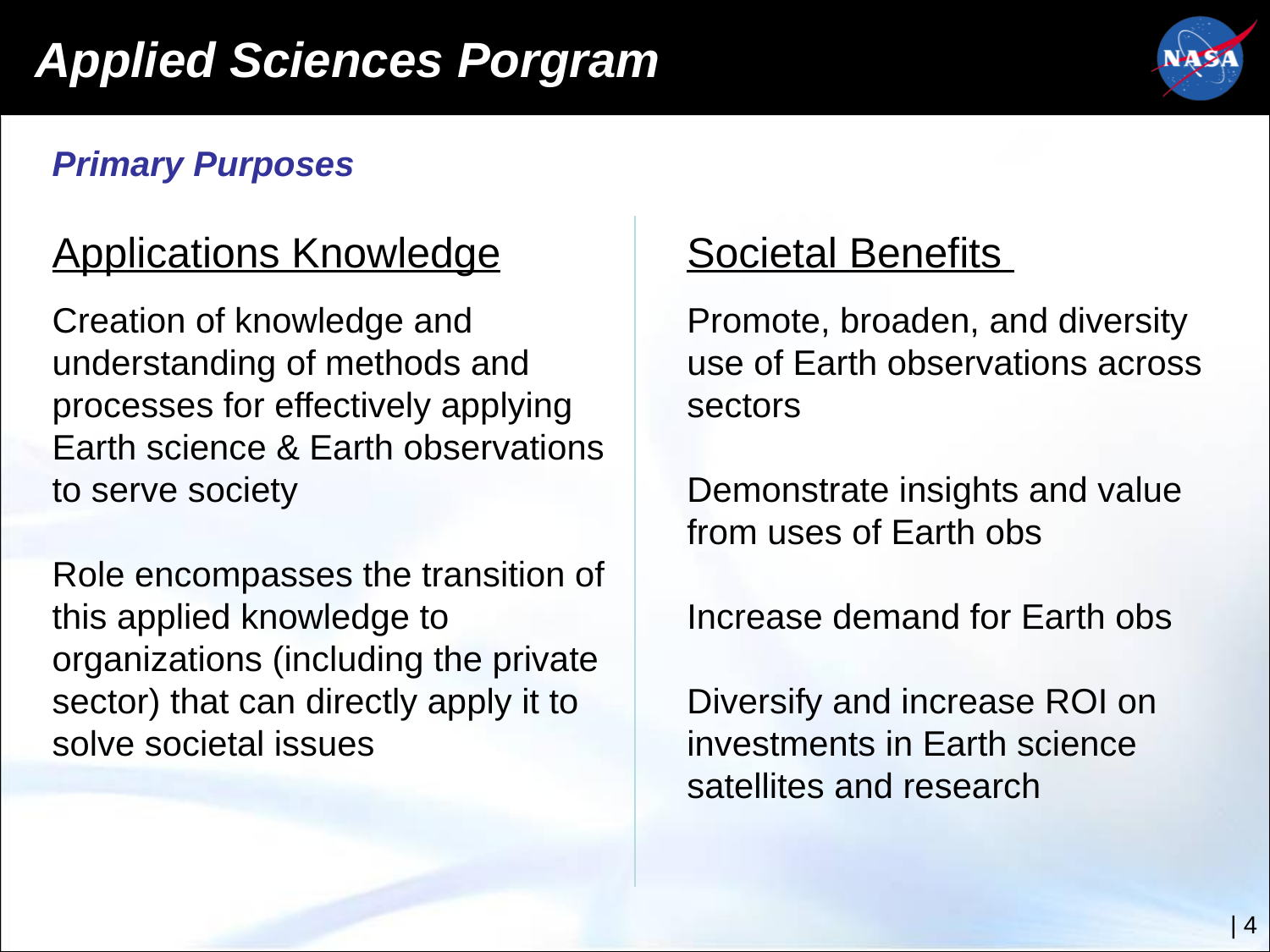

Applied Sciences Porgram
Primary Purposes

Applications Knowledge
Creation of knowledge and understanding of methods and processes for effectively applying Earth science & Earth observations to serve society

Role encompasses the transition of this applied knowledge to organizations (including the private sector) that can directly apply it to solve societal issues

Societal Benefits
Promote, broaden, and diversity use of Earth observations across sectors

Demonstrate insights and value from uses of Earth obs

Increase demand for Earth obs

Diversify and increase ROI on investments in Earth science satellites and research
|‌ 4